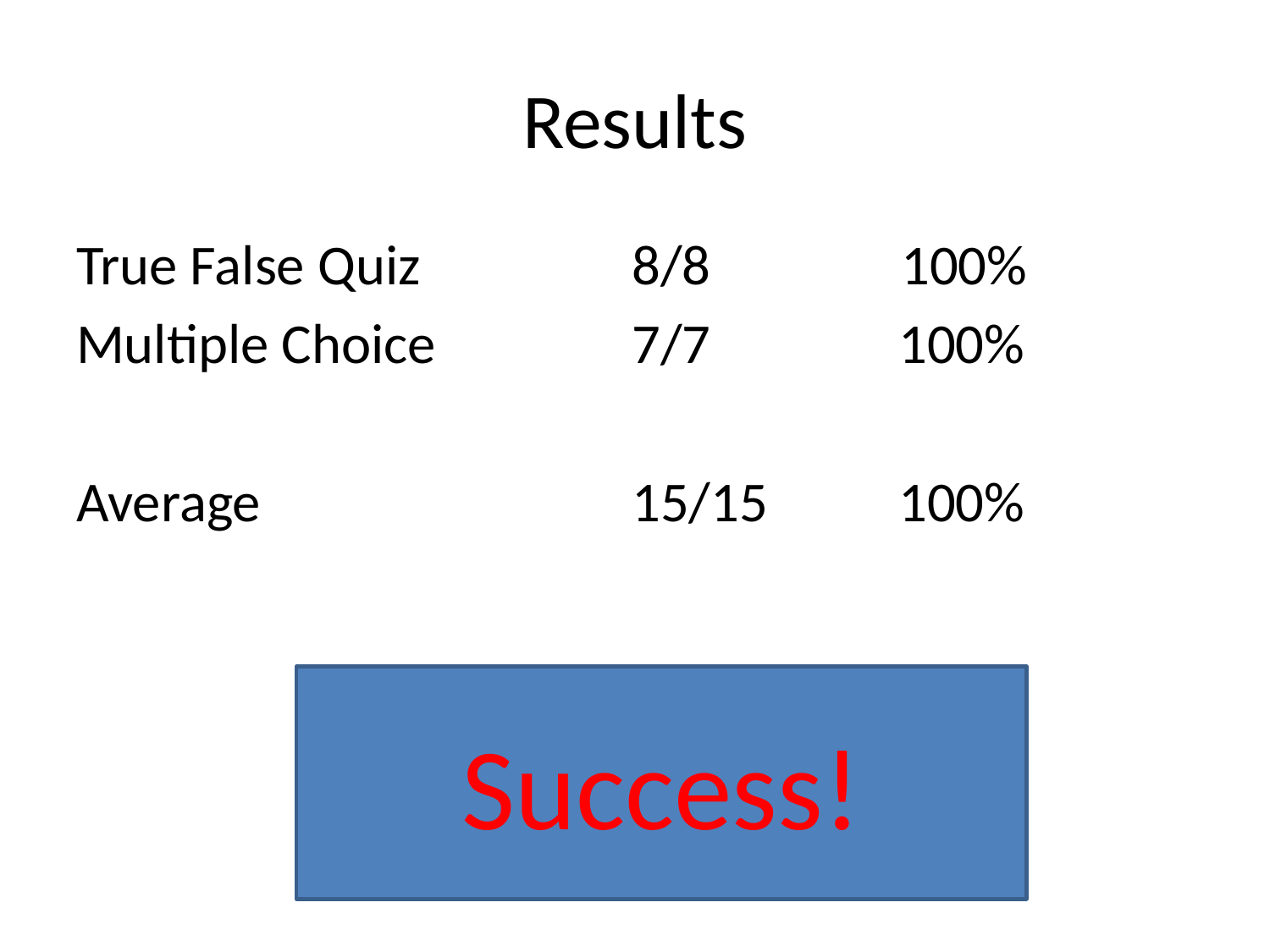

# Results
True False Quiz		8/8               100%
Multiple Choice		7/7		 100%

Average			15/15	 100%

Success!